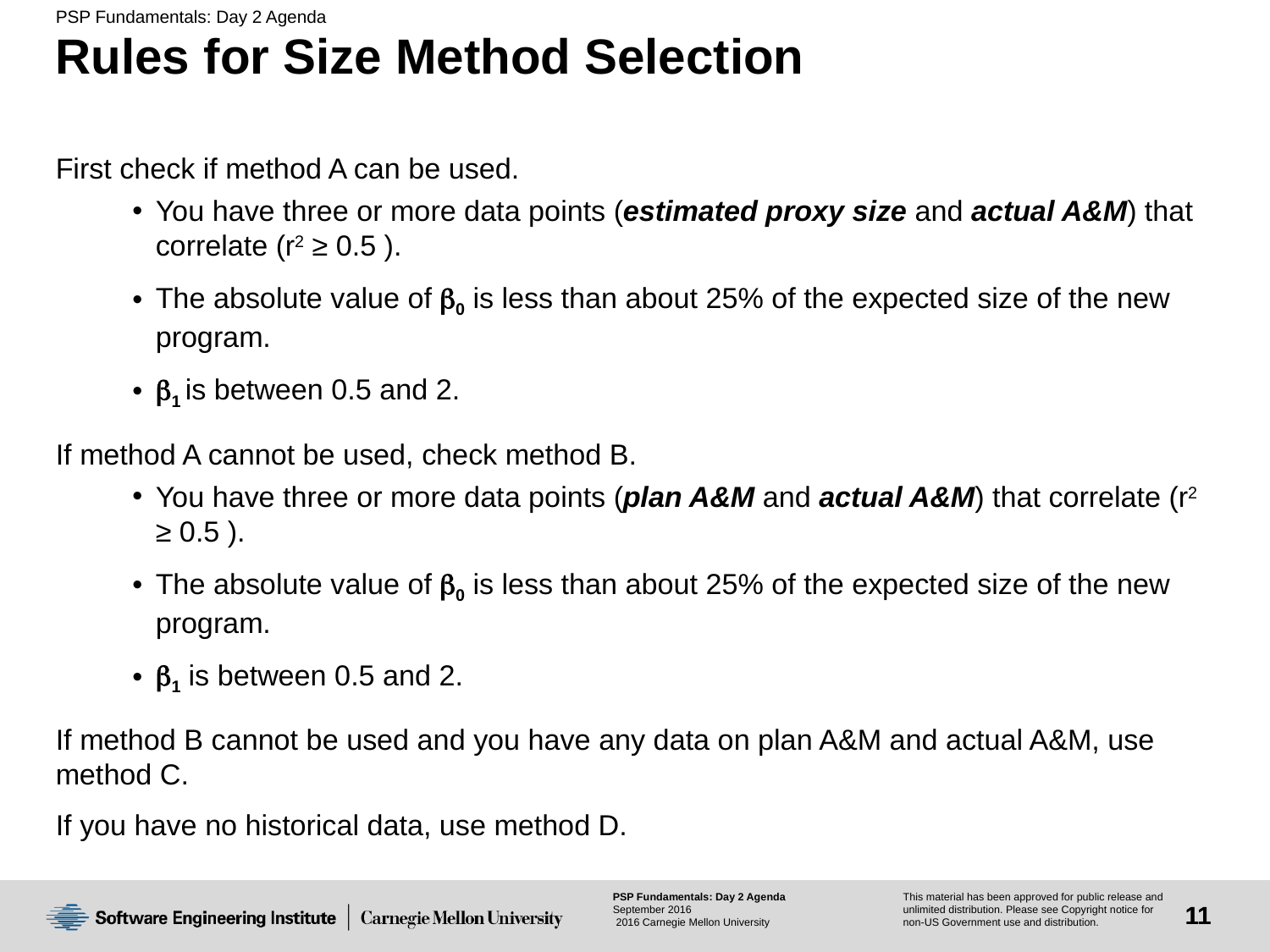

# Rules for Size Method Selection
First check if method A can be used.
You have three or more data points (estimated proxy size and actual A&M) that correlate (r2 ≥ 0.5 ).
The absolute value of β0 is less than about 25% of the expected size of the new program.
β1 is between 0.5 and 2.
If method A cannot be used, check method B.
You have three or more data points (plan A&M and actual A&M) that correlate (r2 ≥ 0.5 ).
The absolute value of β0 is less than about 25% of the expected size of the new program.
β1 is between 0.5 and 2.
If method B cannot be used and you have any data on plan A&M and actual A&M, use method C.
If you have no historical data, use method D.